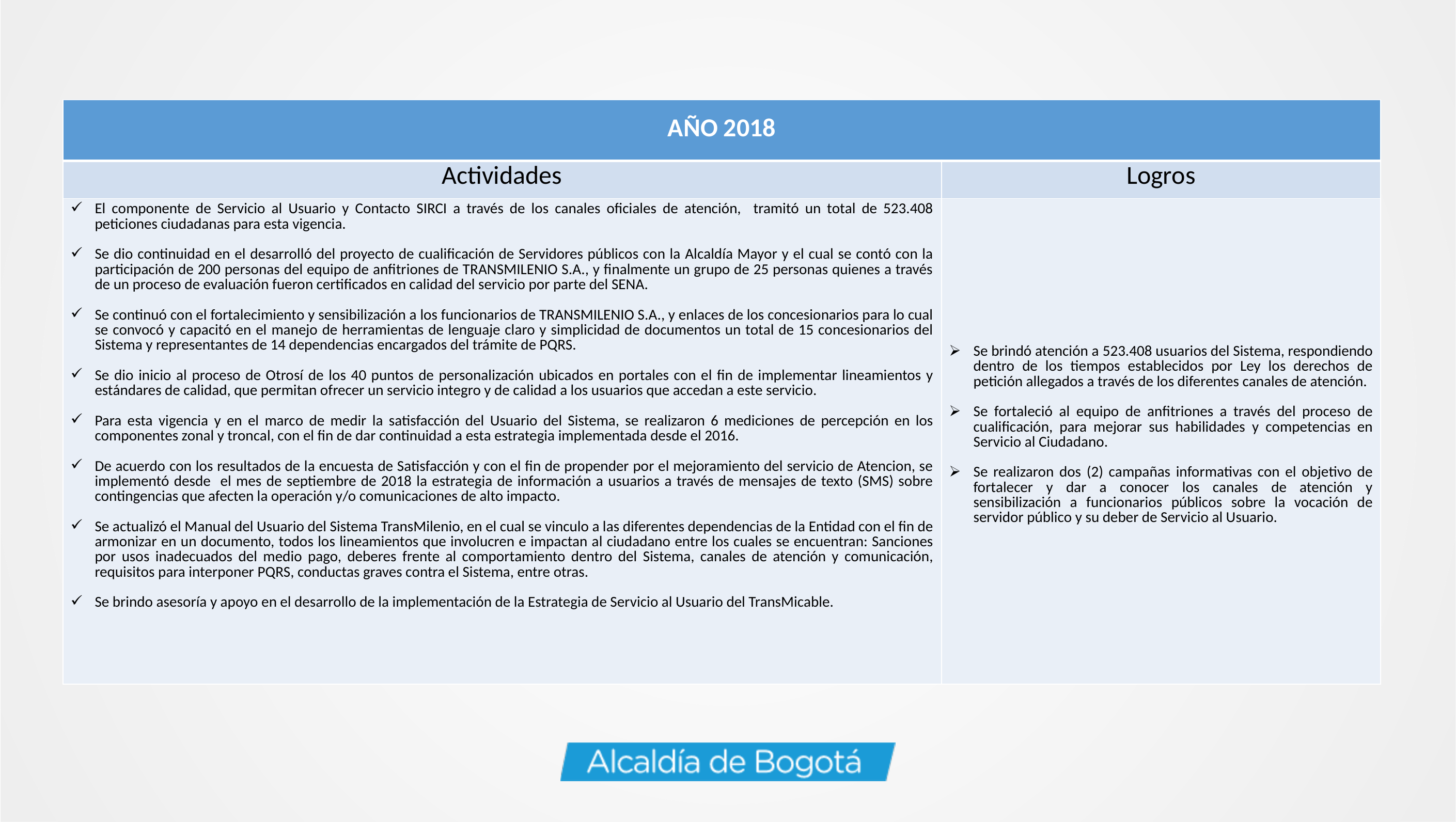

| AÑO 2018 |  |
| --- | --- |
| Actividades | Logros |
| El componente de Servicio al Usuario y Contacto SIRCI a través de los canales oficiales de atención, tramitó un total de 523.408 peticiones ciudadanas para esta vigencia.   Se dio continuidad en el desarrolló del proyecto de cualificación de Servidores públicos con la Alcaldía Mayor y el cual se contó con la participación de 200 personas del equipo de anfitriones de TRANSMILENIO S.A., y finalmente un grupo de 25 personas quienes a través de un proceso de evaluación fueron certificados en calidad del servicio por parte del SENA.   Se continuó con el fortalecimiento y sensibilización a los funcionarios de TRANSMILENIO S.A., y enlaces de los concesionarios para lo cual se convocó y capacitó en el manejo de herramientas de lenguaje claro y simplicidad de documentos un total de 15 concesionarios del Sistema y representantes de 14 dependencias encargados del trámite de PQRS. Se dio inicio al proceso de Otrosí de los 40 puntos de personalización ubicados en portales con el fin de implementar lineamientos y estándares de calidad, que permitan ofrecer un servicio integro y de calidad a los usuarios que accedan a este servicio. Para esta vigencia y en el marco de medir la satisfacción del Usuario del Sistema, se realizaron 6 mediciones de percepción en los componentes zonal y troncal, con el fin de dar continuidad a esta estrategia implementada desde el 2016. De acuerdo con los resultados de la encuesta de Satisfacción y con el fin de propender por el mejoramiento del servicio de Atencion, se implementó desde el mes de septiembre de 2018 la estrategia de información a usuarios a través de mensajes de texto (SMS) sobre contingencias que afecten la operación y/o comunicaciones de alto impacto. Se actualizó el Manual del Usuario del Sistema TransMilenio, en el cual se vinculo a las diferentes dependencias de la Entidad con el fin de armonizar en un documento, todos los lineamientos que involucren e impactan al ciudadano entre los cuales se encuentran: Sanciones por usos inadecuados del medio pago, deberes frente al comportamiento dentro del Sistema, canales de atención y comunicación, requisitos para interponer PQRS, conductas graves contra el Sistema, entre otras. Se brindo asesoría y apoyo en el desarrollo de la implementación de la Estrategia de Servicio al Usuario del TransMicable. | Se brindó atención a 523.408 usuarios del Sistema, respondiendo dentro de los tiempos establecidos por Ley los derechos de petición allegados a través de los diferentes canales de atención. Se fortaleció al equipo de anfitriones a través del proceso de cualificación, para mejorar sus habilidades y competencias en Servicio al Ciudadano. Se realizaron dos (2) campañas informativas con el objetivo de fortalecer y dar a conocer los canales de atención y sensibilización a funcionarios públicos sobre la vocación de servidor público y su deber de Servicio al Usuario. |